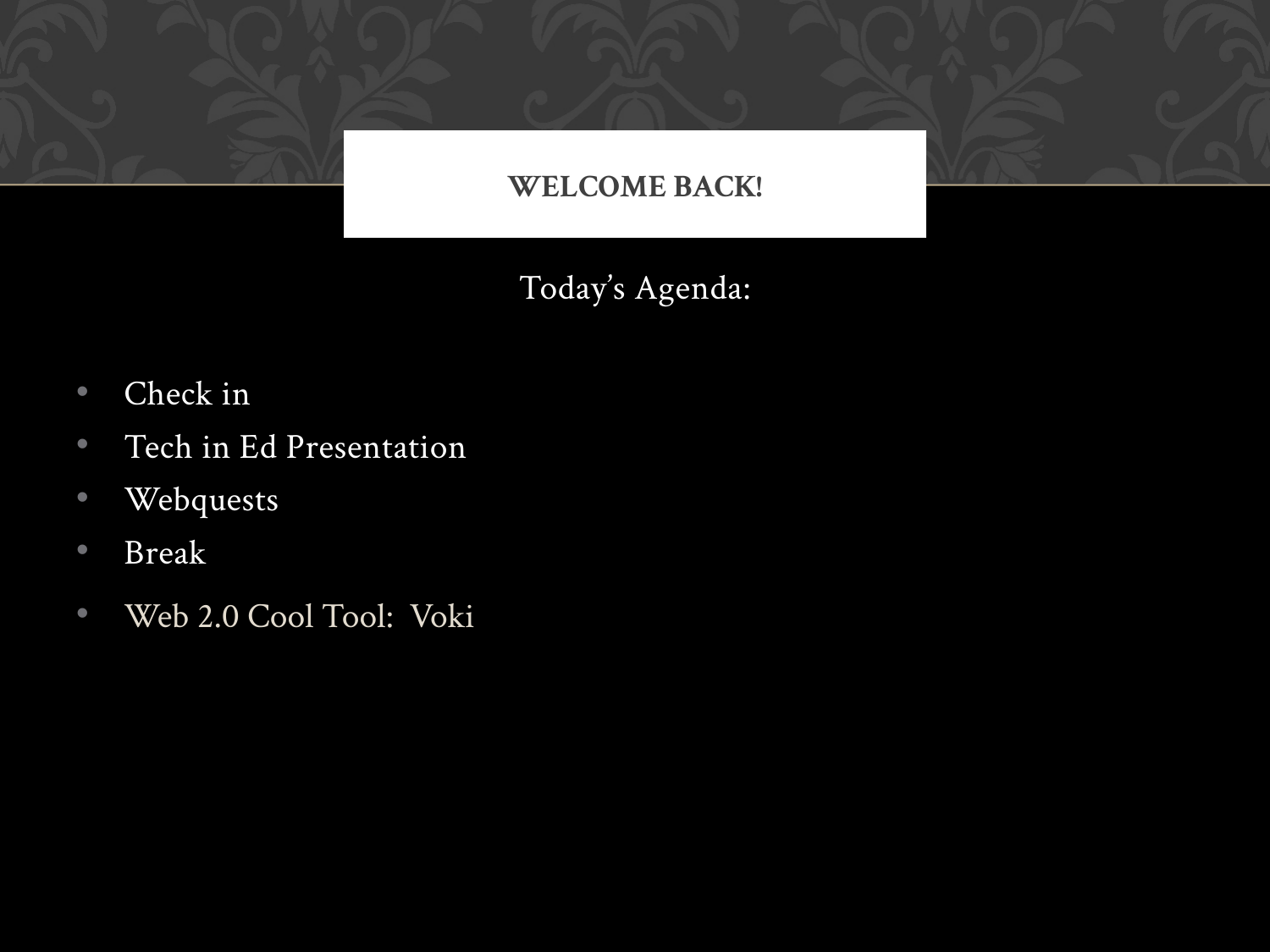

# Welcome back!
Today’s Agenda:

Check in
Tech in Ed Presentation
Webquests
Break
Web 2.0 Cool Tool:  Voki